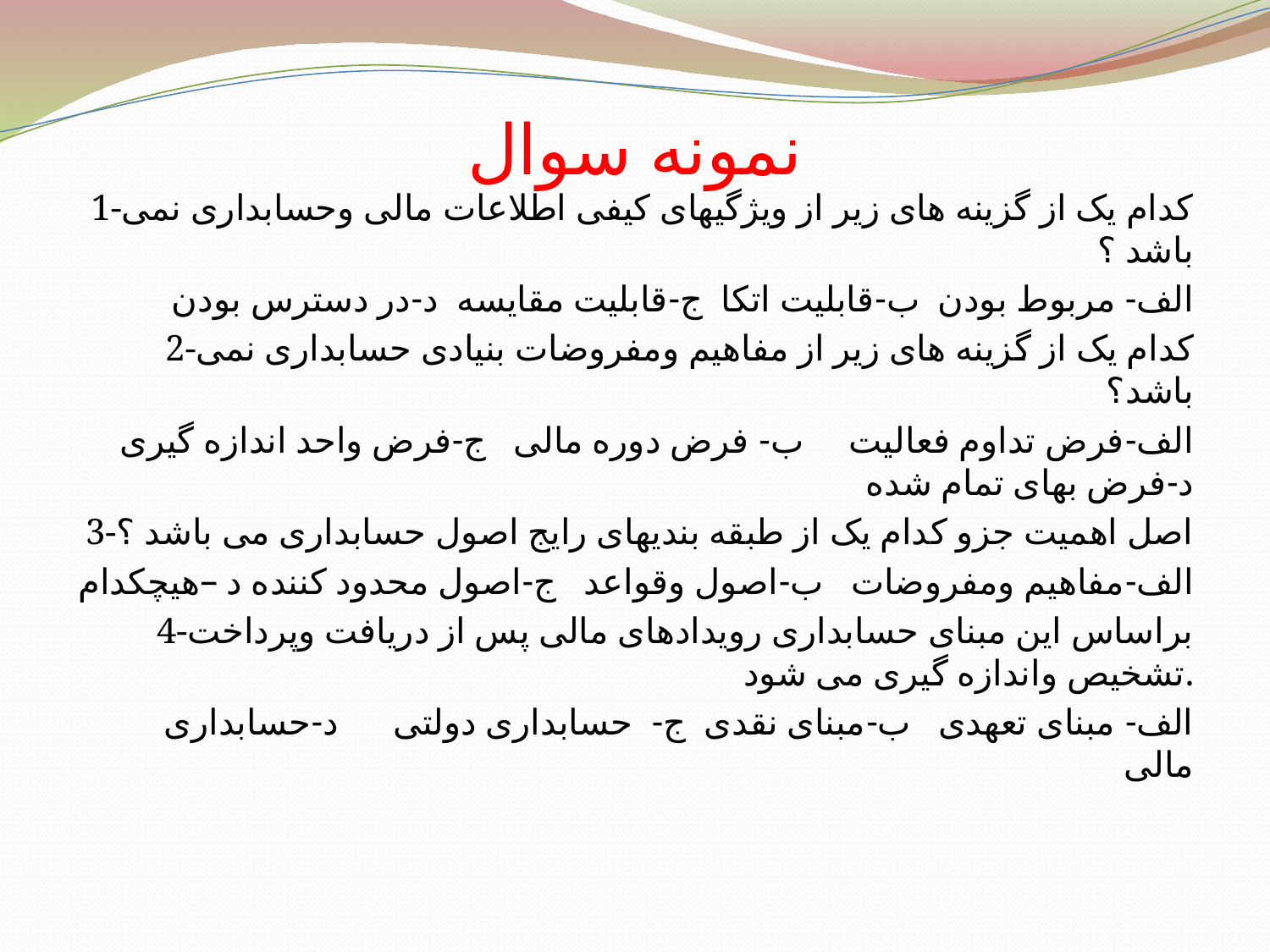

# نمونه سوال
1-کدام یک از گزینه های زیر از ویژگیهای کیفی اطلاعات مالی وحسابداری نمی باشد ؟
الف- مربوط بودن  ب-قابلیت اتکا  ج-قابلیت مقایسه  د-در دسترس بودن
2-کدام یک از گزینه های زیر از مفاهیم ومفروضات بنیادی حسابداری نمی باشد؟
الف-فرض تداوم فعالیت     ب- فرض دوره مالی   ج-فرض واحد اندازه گیری  د-فرض بهای تمام شده
3-اصل اهمیت جزو کدام یک از طبقه بندیهای رایج اصول حسابداری می باشد ؟
الف-مفاهیم ومفروضات   ب-اصول وقواعد   ج-اصول محدود کننده د –هیچکدام
4-براساس این مبنای حسابداری رویدادهای مالی پس از دریافت وپرداخت تشخیص واندازه گیری می شود.
الف- مبنای تعهدی   ب-مبنای نقدی  ج-  حسابداری دولتی      د-حسابداری  مالی